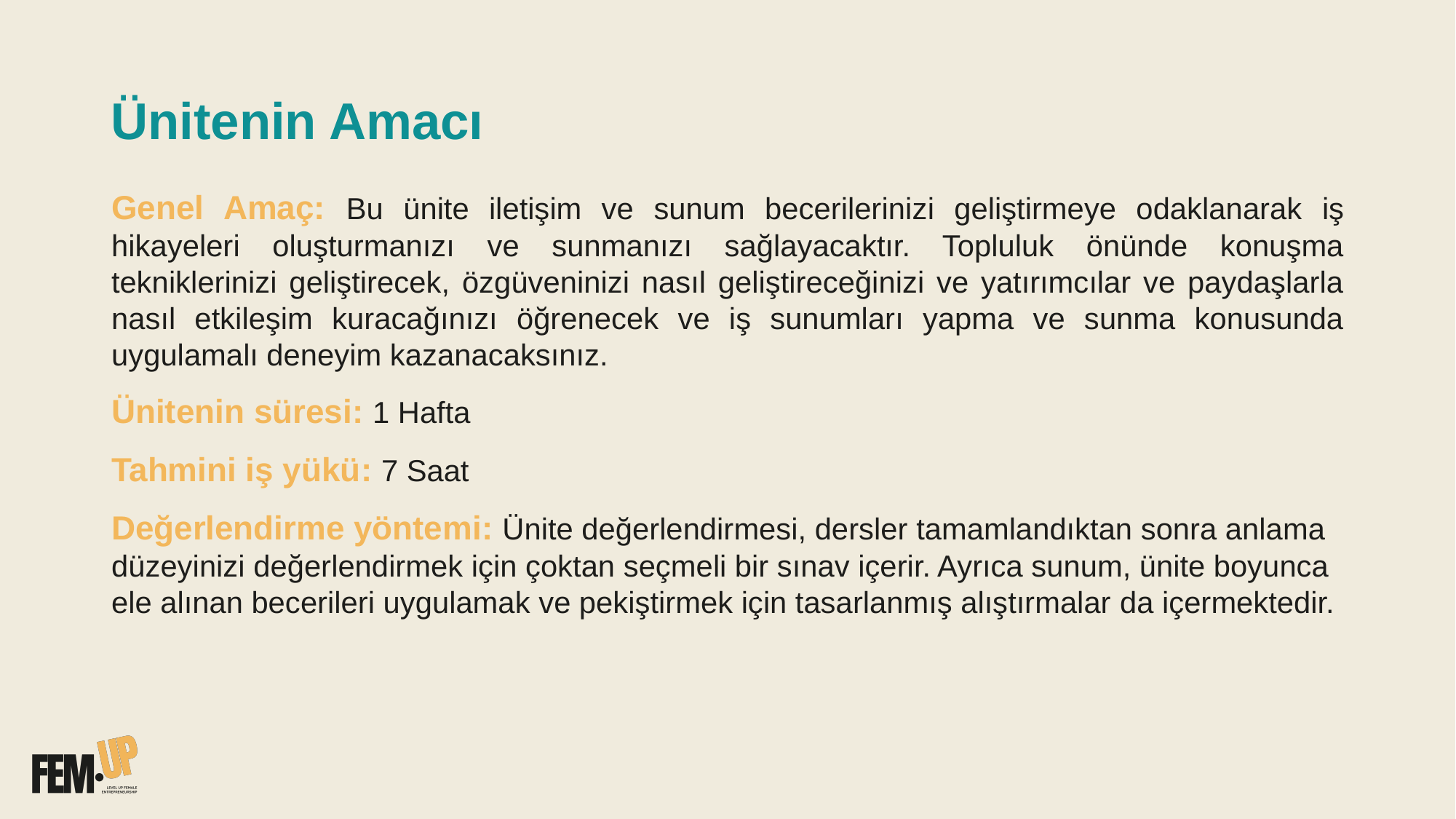

# Ünitenin Amacı
Genel Amaç: Bu ünite iletişim ve sunum becerilerinizi geliştirmeye odaklanarak iş hikayeleri oluşturmanızı ve sunmanızı sağlayacaktır. Topluluk önünde konuşma tekniklerinizi geliştirecek, özgüveninizi nasıl geliştireceğinizi ve yatırımcılar ve paydaşlarla nasıl etkileşim kuracağınızı öğrenecek ve iş sunumları yapma ve sunma konusunda uygulamalı deneyim kazanacaksınız.
Ünitenin süresi: 1 Hafta
Tahmini iş yükü: 7 Saat
Değerlendirme yöntemi: Ünite değerlendirmesi, dersler tamamlandıktan sonra anlama düzeyinizi değerlendirmek için çoktan seçmeli bir sınav içerir. Ayrıca sunum, ünite boyunca ele alınan becerileri uygulamak ve pekiştirmek için tasarlanmış alıştırmalar da içermektedir.